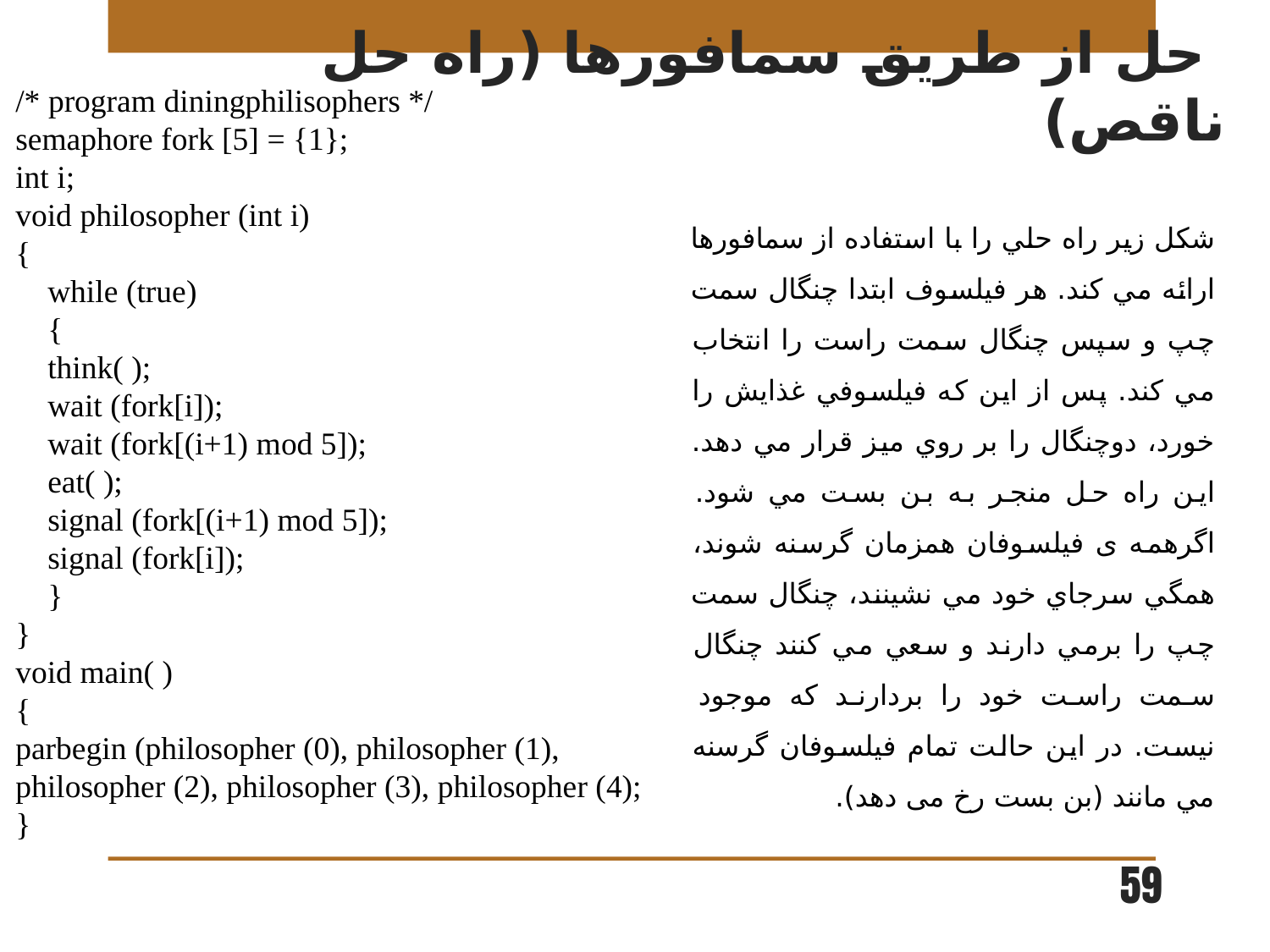

# حل از طريق سمافورها (راه حل ناقص)
/* program diningphilisophers */
semaphore fork [5] = {1};
int i;
void philosopher (int i)
{
    while (true)
    {
    think( );
    wait (fork[i]);
    wait (fork[(i+1) mod 5]);
    eat( );
    signal (fork[(i+1) mod 5]);
    signal (fork[i]);
    }
}
void main( )
{
parbegin (philosopher (0), philosopher (1),
philosopher (2), philosopher (3), philosopher (4);
}
شکل زیر راه حلي را با استفاده از سمافورها ارائه مي كند. هر فيلسوف ابتدا چنگال سمت چپ و سپس چنگال سمت راست را انتخاب مي كند. پس از اين كه فيلسوفي غذايش را خورد، دوچنگال را بر روي ميز قرار مي دهد. اين راه حل منجر به بن بست مي شود. اگرهمه ی فيلسوفان همزمان گرسنه شوند، همگي سرجاي خود مي نشينند، چنگال سمت چپ را برمي دارند و سعي مي كنند چنگال سمت راست خود را بردارند كه موجود نيست. در اين حالت تمام فيلسوفان گرسنه مي مانند (بن بست رخ می دهد).
59